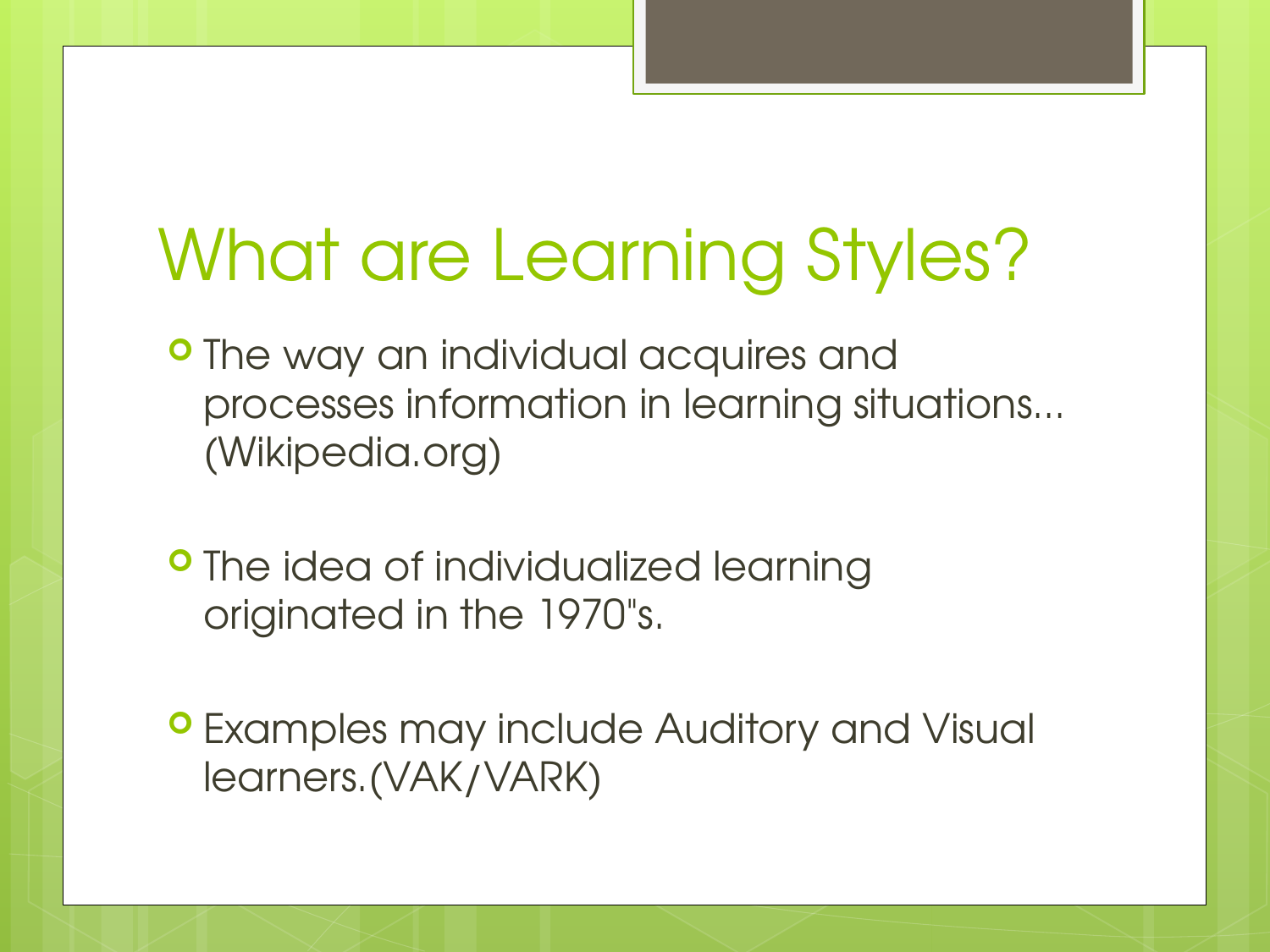

# What are Learning Styles?
The way an individual acquires and processes information in learning situations... (Wikipedia.org)

The idea of individualized learning originated in the 1970"s.

Examples may include Auditory and Visual learners.(VAK/VARK)